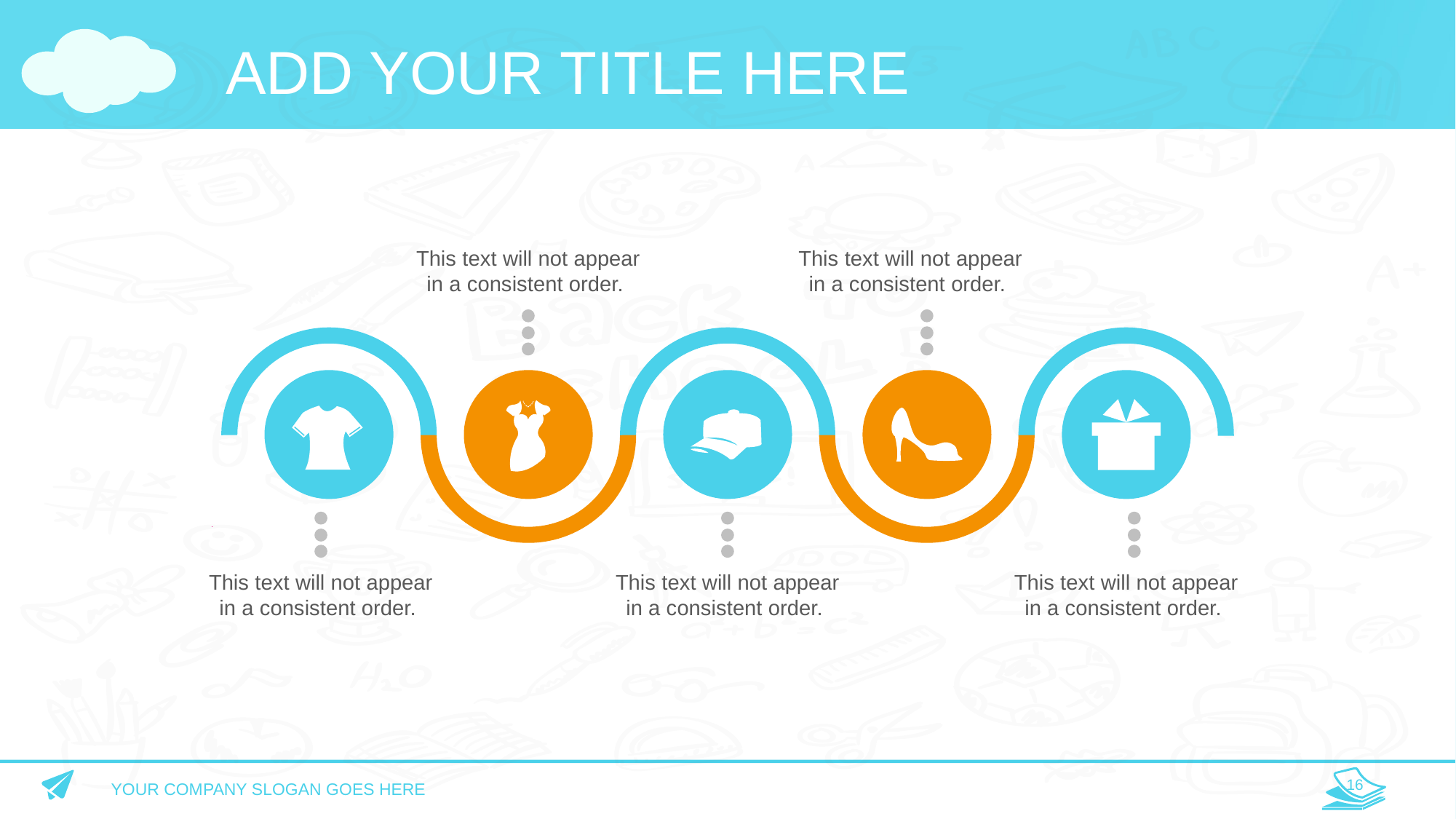

# ADD YOUR TITLE HERE
This text will not appear in a consistent order.
This text will not appear in a consistent order.

This text will not appear in a consistent order.
This text will not appear in a consistent order.
This text will not appear in a consistent order.
YOUR COMPANY SLOGAN GOES HERE